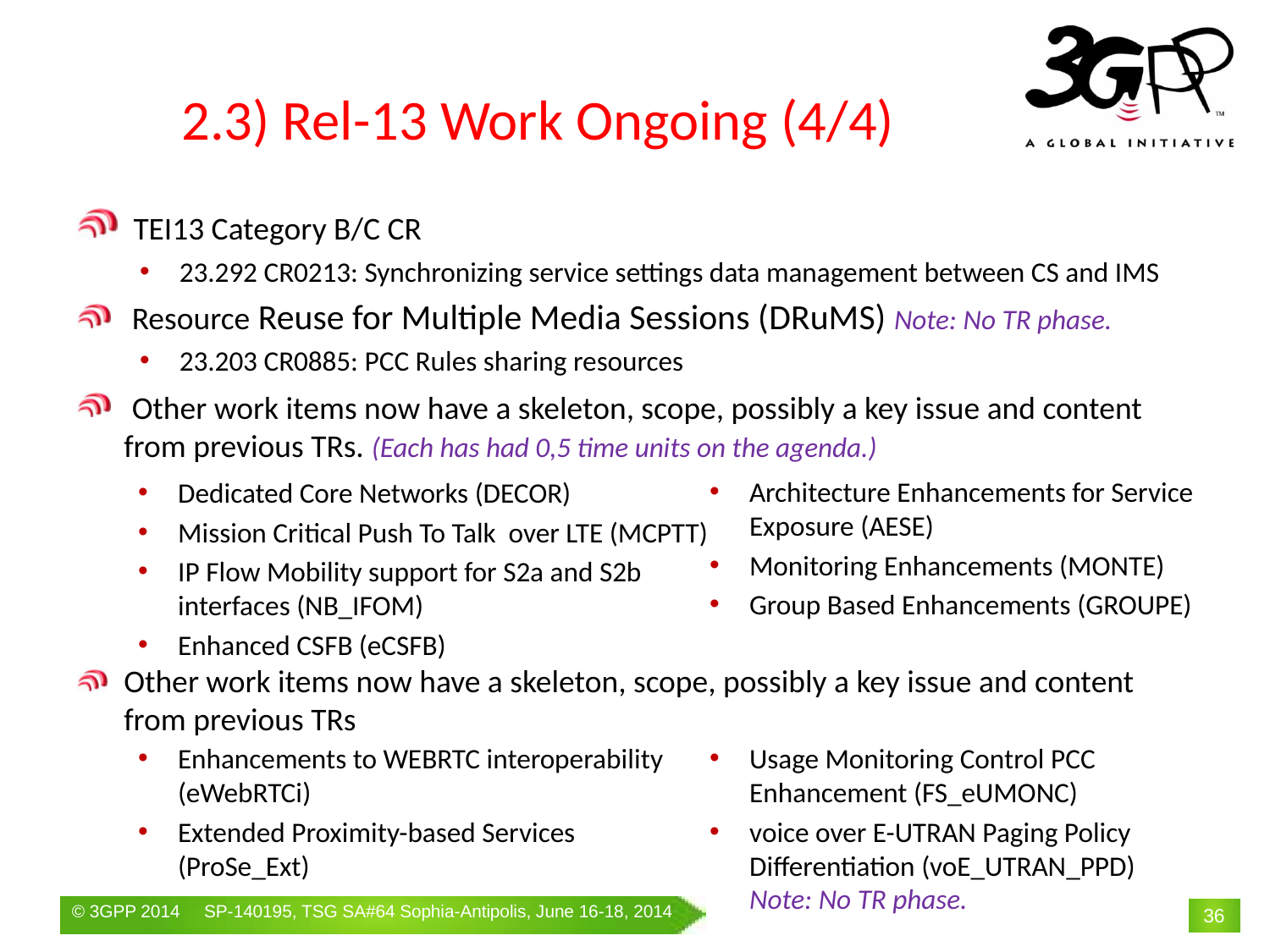

# 2.3) Rel-13 Work Ongoing (4/4)
 TEI13 Category B/C CR
23.292 CR0213: Synchronizing service settings data management between CS and IMS
 Resource Reuse for Multiple Media Sessions (DRuMS) Note: No TR phase.
23.203 CR0885: PCC Rules sharing resources
 Other work items now have a skeleton, scope, possibly a key issue and content from previous TRs. (Each has had 0,5 time units on the agenda.)
Other work items now have a skeleton, scope, possibly a key issue and content from previous TRs

Architecture Enhancements for Service Exposure (AESE)
Monitoring Enhancements (MONTE)
Group Based Enhancements (GROUPE)
Dedicated Core Networks (DECOR)
Mission Critical Push To Talk  over LTE (MCPTT)
IP Flow Mobility support for S2a and S2b interfaces (NB_IFOM)
Enhanced CSFB (eCSFB)

Enhancements to WEBRTC interoperability (eWebRTCi)
Extended Proximity-based Services (ProSe_Ext)
Usage Monitoring Control PCC Enhancement (FS_eUMONC)
voice over E-UTRAN Paging Policy Differentiation (voE_UTRAN_PPD)
Note: No TR phase.